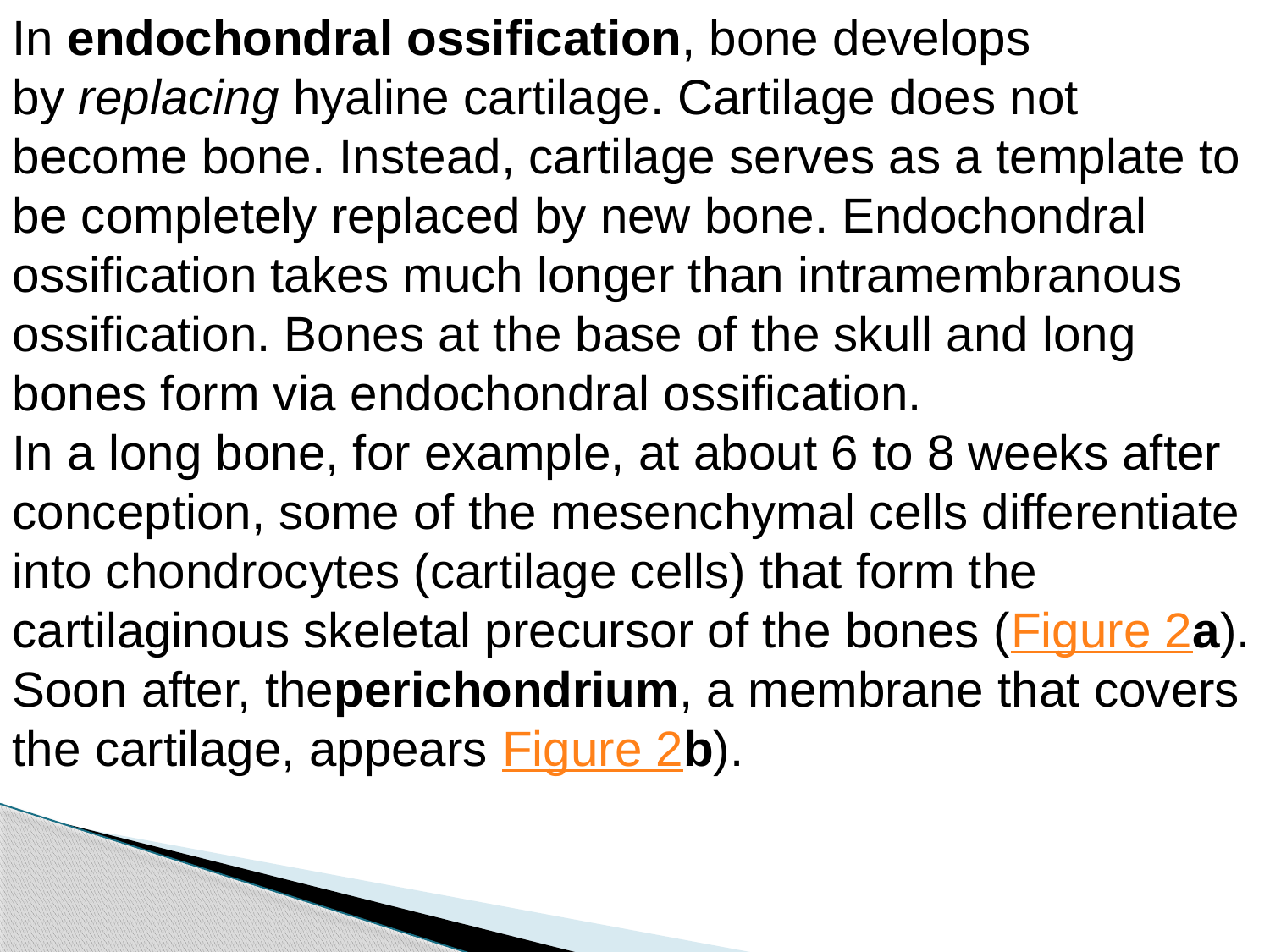

In endochondral ossification, bone develops by replacing hyaline cartilage. Cartilage does not become bone. Instead, cartilage serves as a template to be completely replaced by new bone. Endochondral ossification takes much longer than intramembranous ossification. Bones at the base of the skull and long bones form via endochondral ossification.
In a long bone, for example, at about 6 to 8 weeks after conception, some of the mesenchymal cells differentiate into chondrocytes (cartilage cells) that form the cartilaginous skeletal precursor of the bones (Figure 2a). Soon after, theperichondrium, a membrane that covers the cartilage, appears Figure 2b).